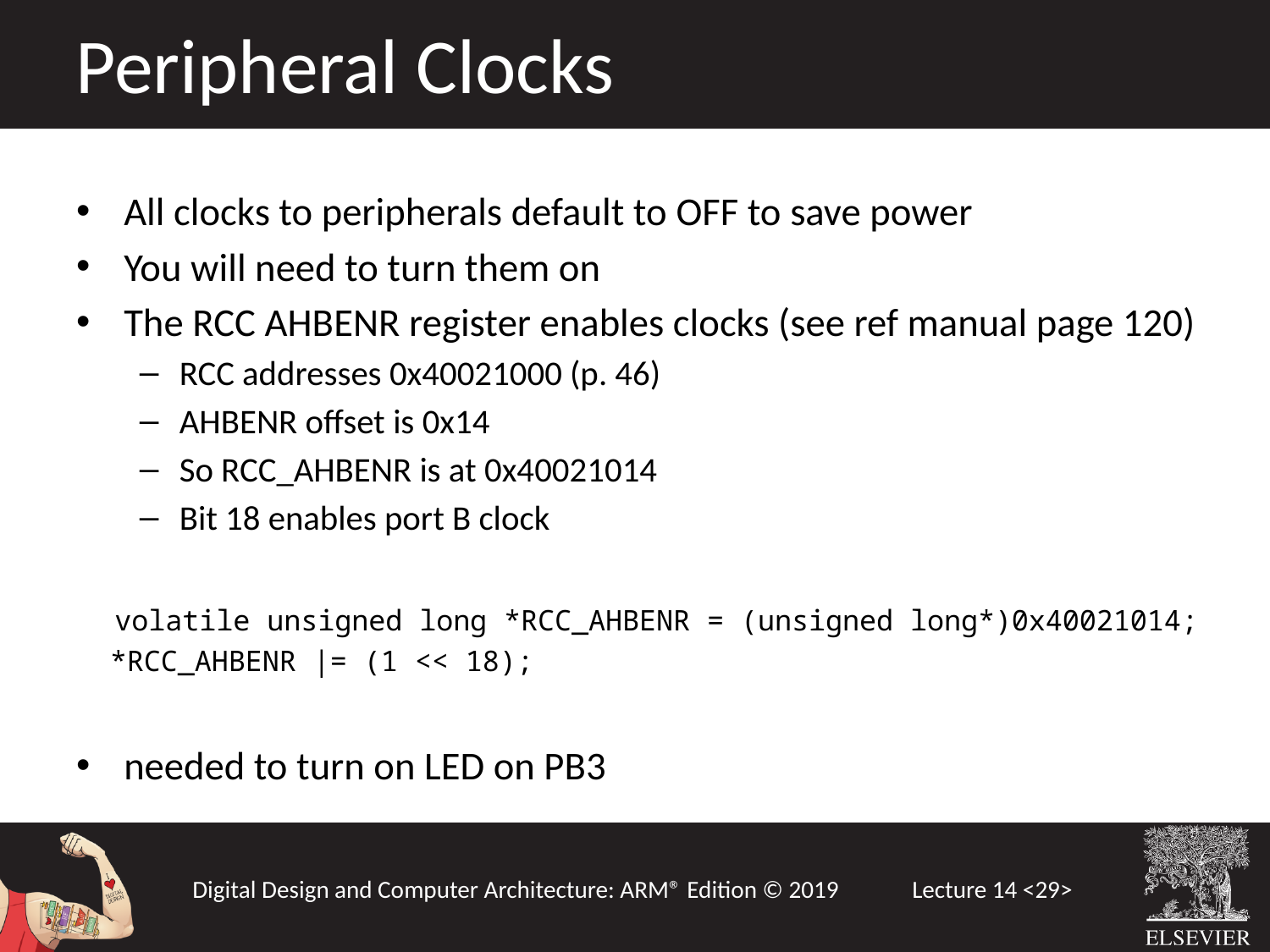

Peripheral Clocks
All clocks to peripherals default to OFF to save power
You will need to turn them on
The RCC AHBENR register enables clocks (see ref manual page 120)
RCC addresses 0x40021000 (p. 46)
AHBENR offset is 0x14
So RCC_AHBENR is at 0x40021014
Bit 18 enables port B clock

  volatile unsigned long *RCC_AHBENR = (unsigned long*)0x40021014;
  *RCC_AHBENR |= (1 << 18);

needed to turn on LED on PB3